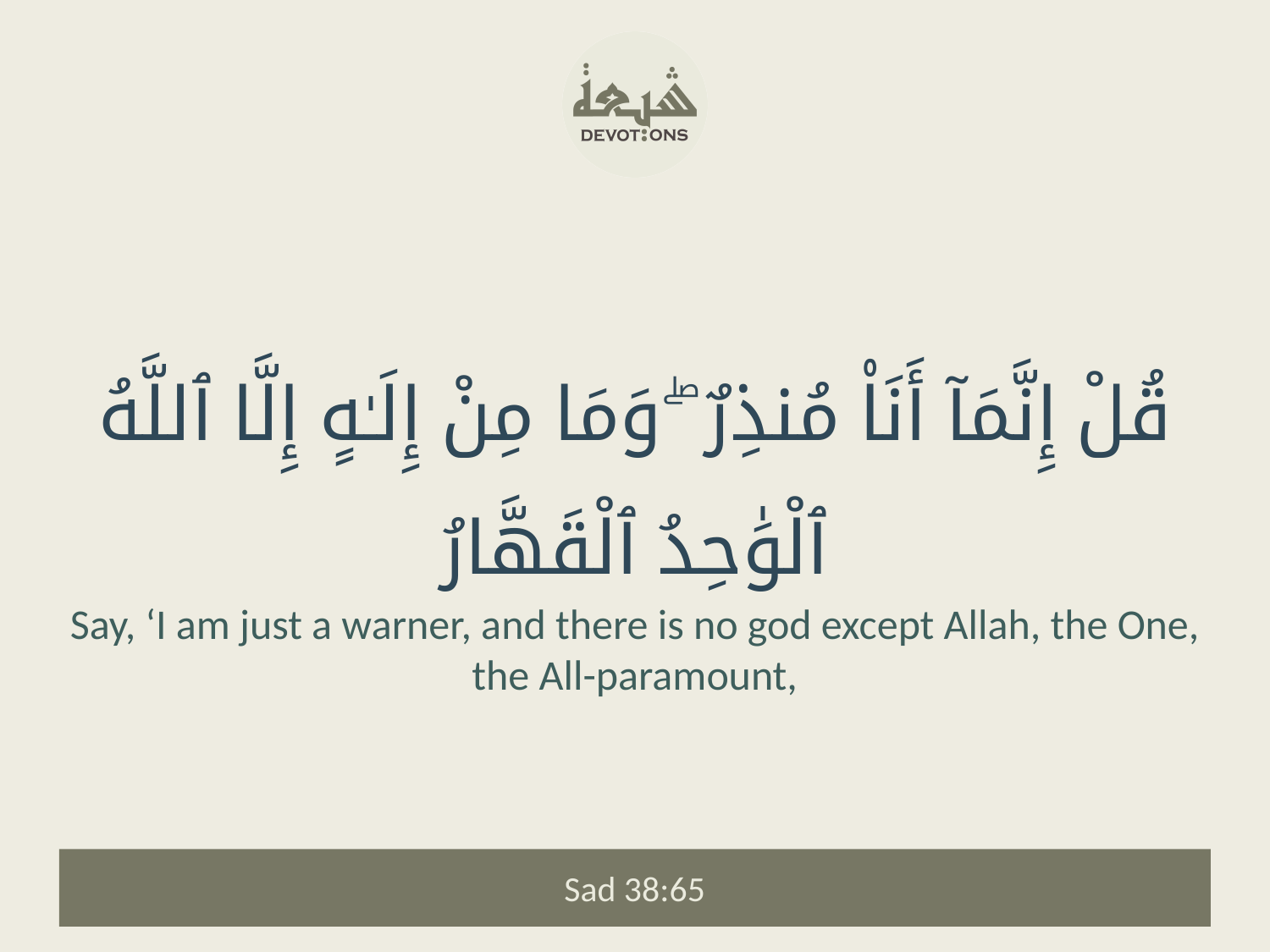

قُلْ إِنَّمَآ أَنَا۠ مُنذِرٌ ۖ وَمَا مِنْ إِلَـٰهٍ إِلَّا ٱللَّهُ ٱلْوَٰحِدُ ٱلْقَهَّارُ
Say, ‘I am just a warner, and there is no god except Allah, the One, the All-paramount,
Sad 38:65